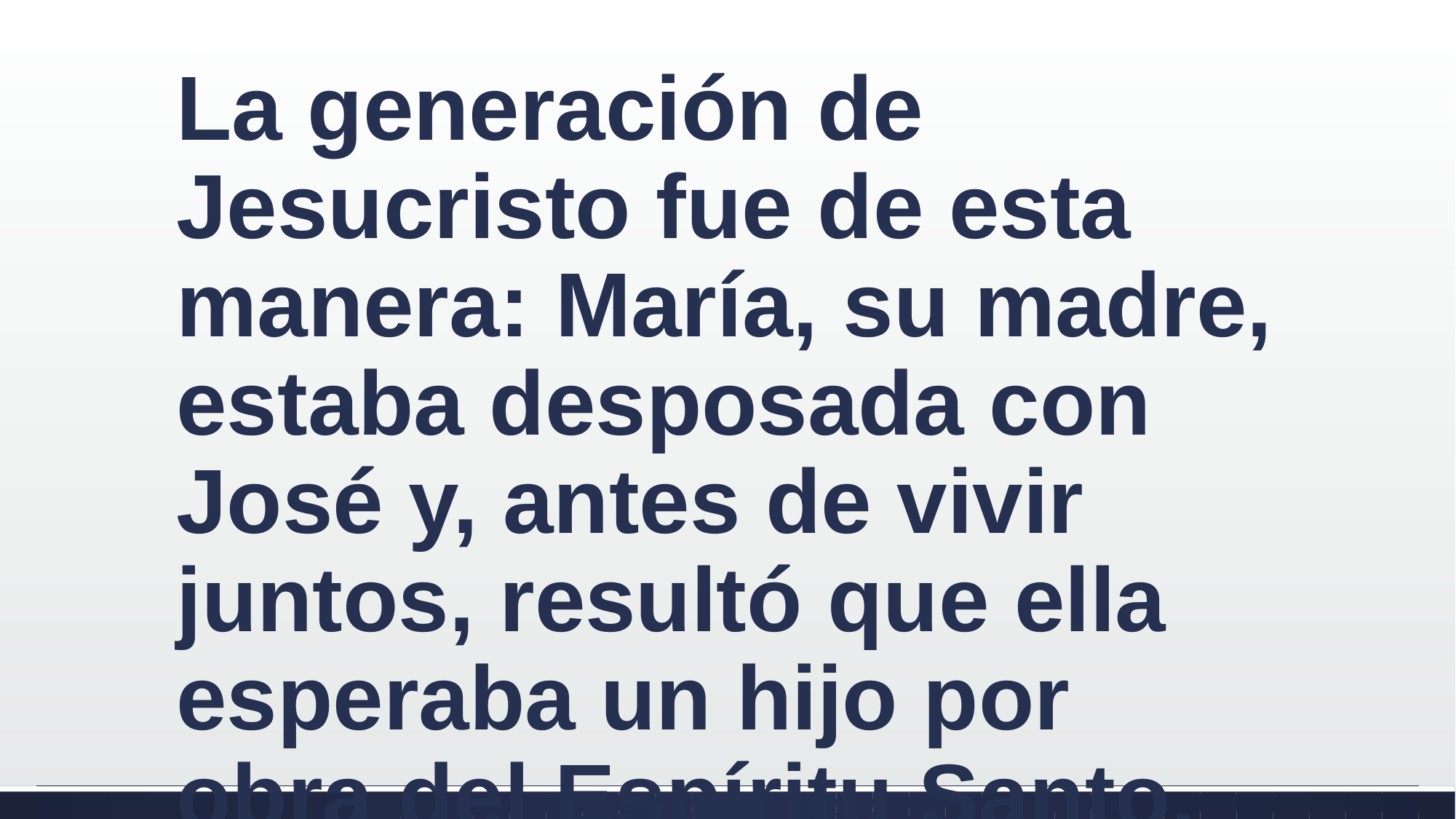

#
La generación de Jesucristo fue de esta manera: María, su madre, estaba desposada con José y, antes de vivir juntos, resultó que ella esperaba un hijo por obra del Espíritu Santo.